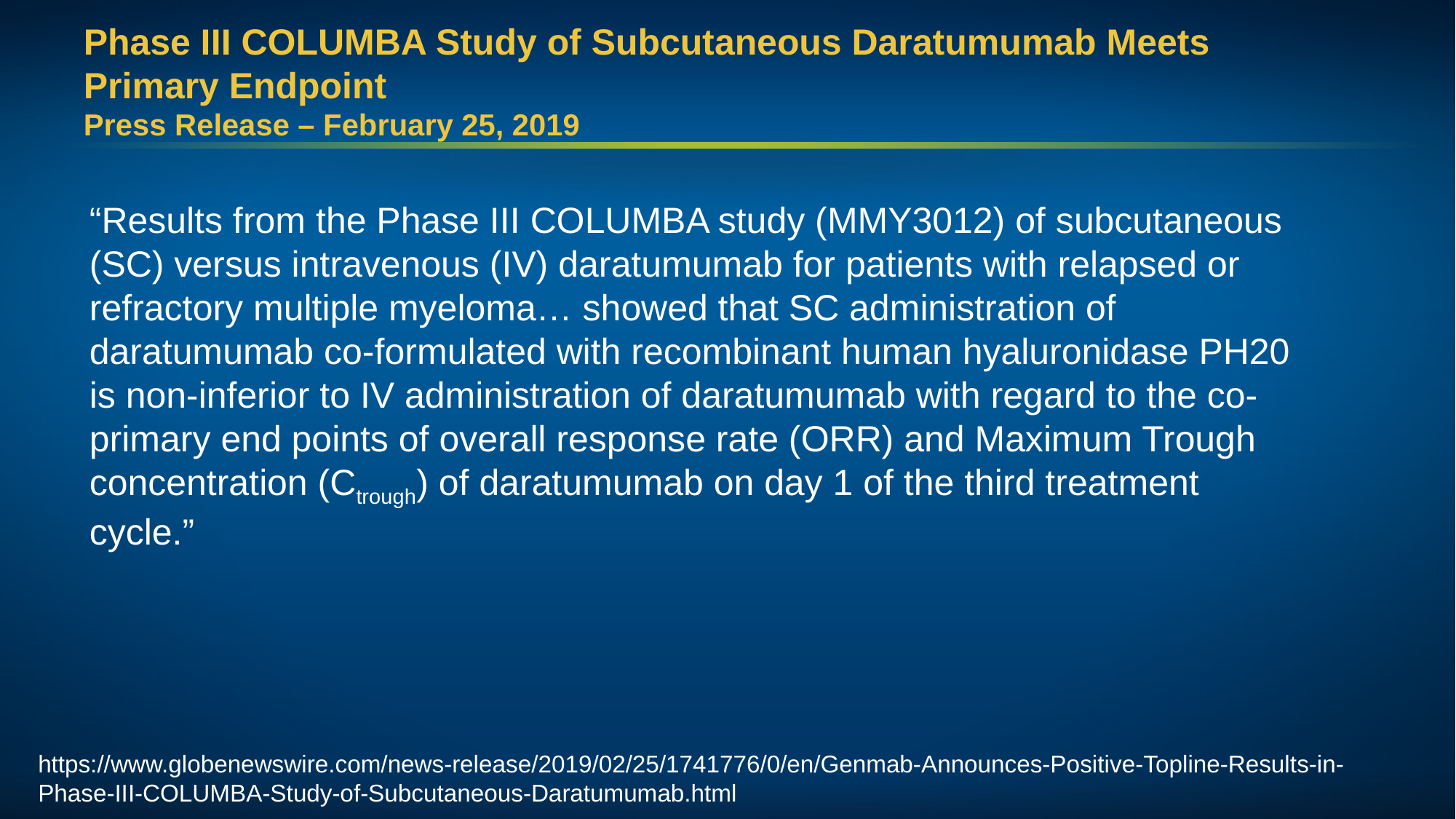

# Phase III COLUMBA Study of Subcutaneous Daratumumab Meets Primary Endpoint Press Release – February 25, 2019
“Results from the Phase III COLUMBA study (MMY3012) of subcutaneous (SC) versus intravenous (IV) daratumumab for patients with relapsed or refractory multiple myeloma… showed that SC administration of daratumumab co-formulated with recombinant human hyaluronidase PH20 is non-inferior to IV administration of daratumumab with regard to the co-primary end points of overall response rate (ORR) and Maximum Trough concentration (Ctrough) of daratumumab on day 1 of the third treatment cycle.”
https://www.globenewswire.com/news-release/2019/02/25/1741776/0/en/Genmab-Announces-Positive-Topline-Results-in-Phase-III-COLUMBA-Study-of-Subcutaneous-Daratumumab.html